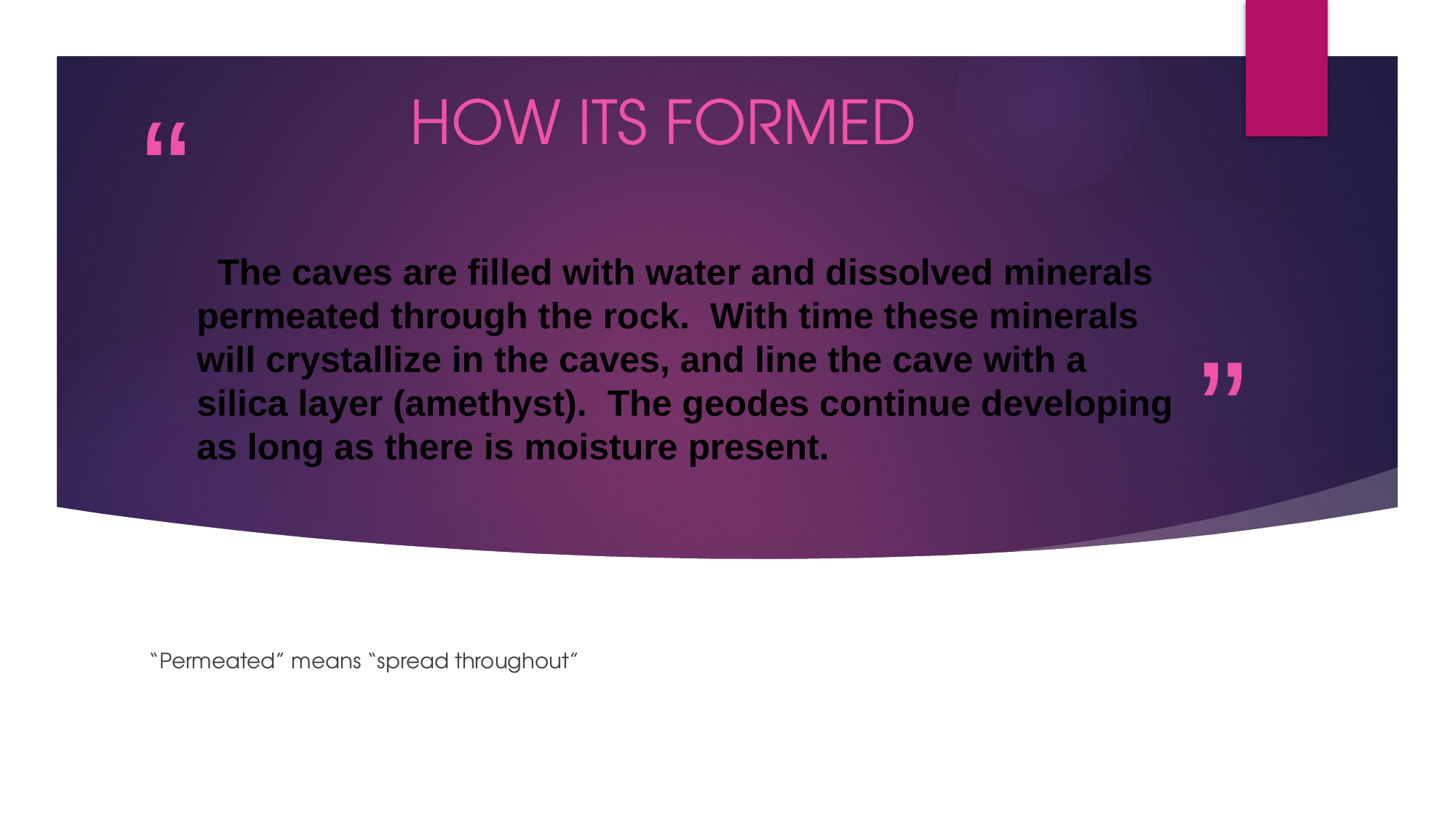

How its formed
# The caves are filled with water and dissolved minerals permeated through the rock.  With time these minerals will crystallize in the caves, and line the cave with a silica layer (amethyst).  The geodes continue developing as long as there is moisture present.
“Permeated” means “spread throughout”